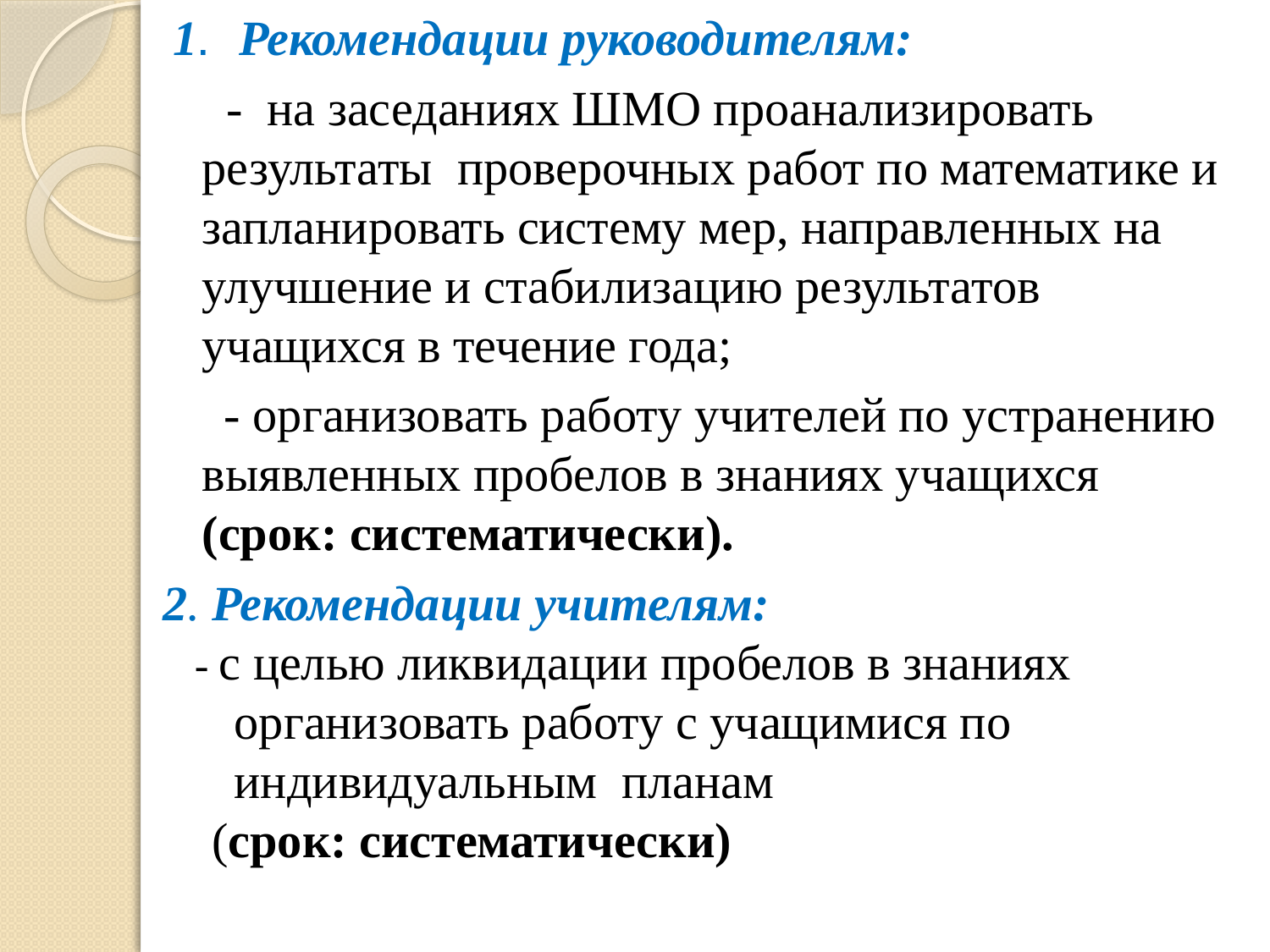

1.  Рекомендации руководителям:
      -  на заседаниях ШМО проанализировать результаты  проверочных работ по математике и  запланировать систему мер, направленных на улучшение и стабилизацию результатов учащихся в течение года;
     - организовать работу учителей по устранению выявленных пробелов в знаниях учащихся (срок: систематически).
2. Рекомендации учителям:
   - с целью ликвидации пробелов в знаниях организовать работу с учащимися по индивидуальным  планам
    (срок: систематически)

#